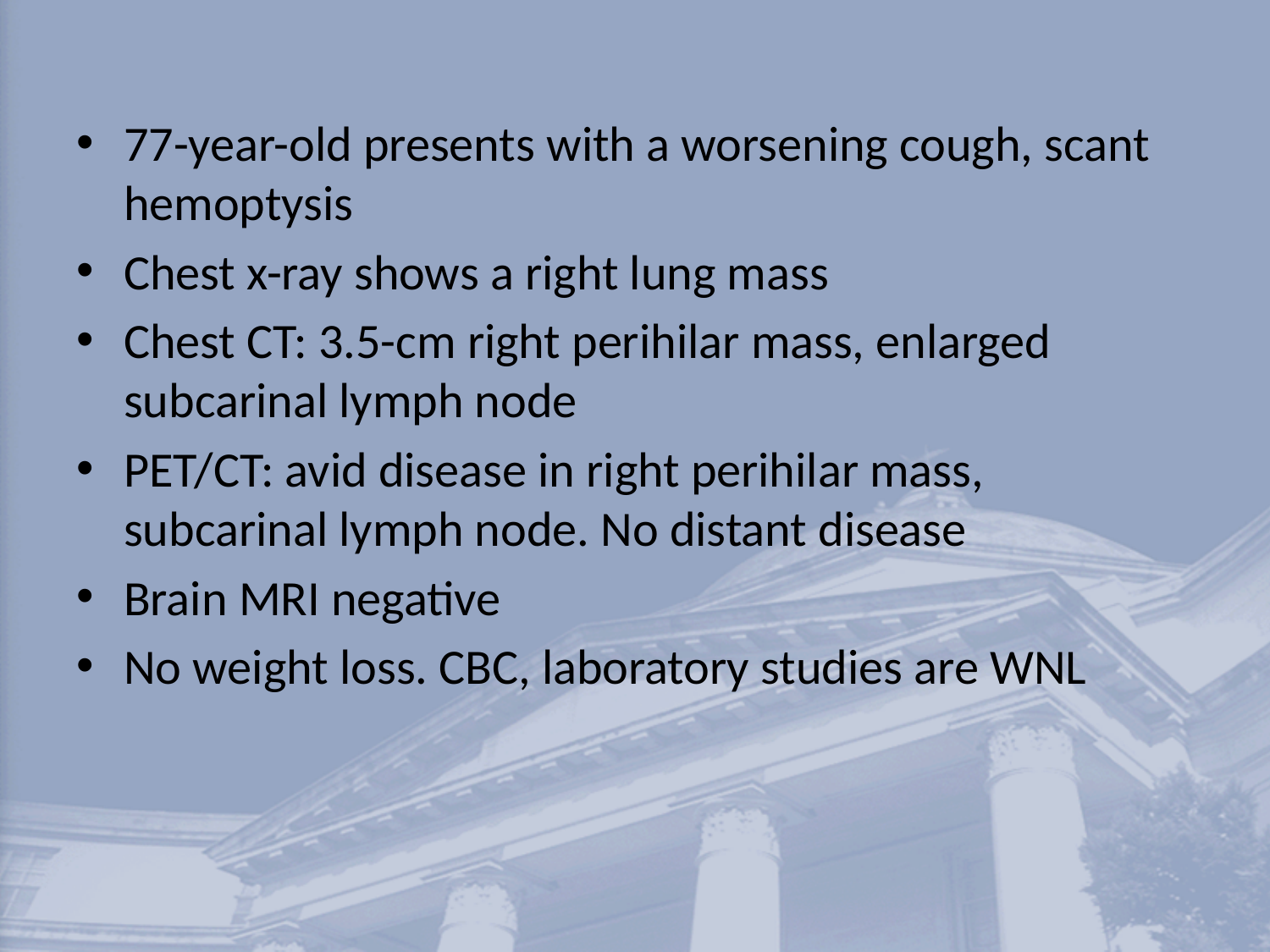

77-year-old presents with a worsening cough, scant hemoptysis
Chest x-ray shows a right lung mass
Chest CT: 3.5-cm right perihilar mass, enlarged subcarinal lymph node
PET/CT: avid disease in right perihilar mass, subcarinal lymph node. No distant disease
Brain MRI negative
No weight loss. CBC, laboratory studies are WNL